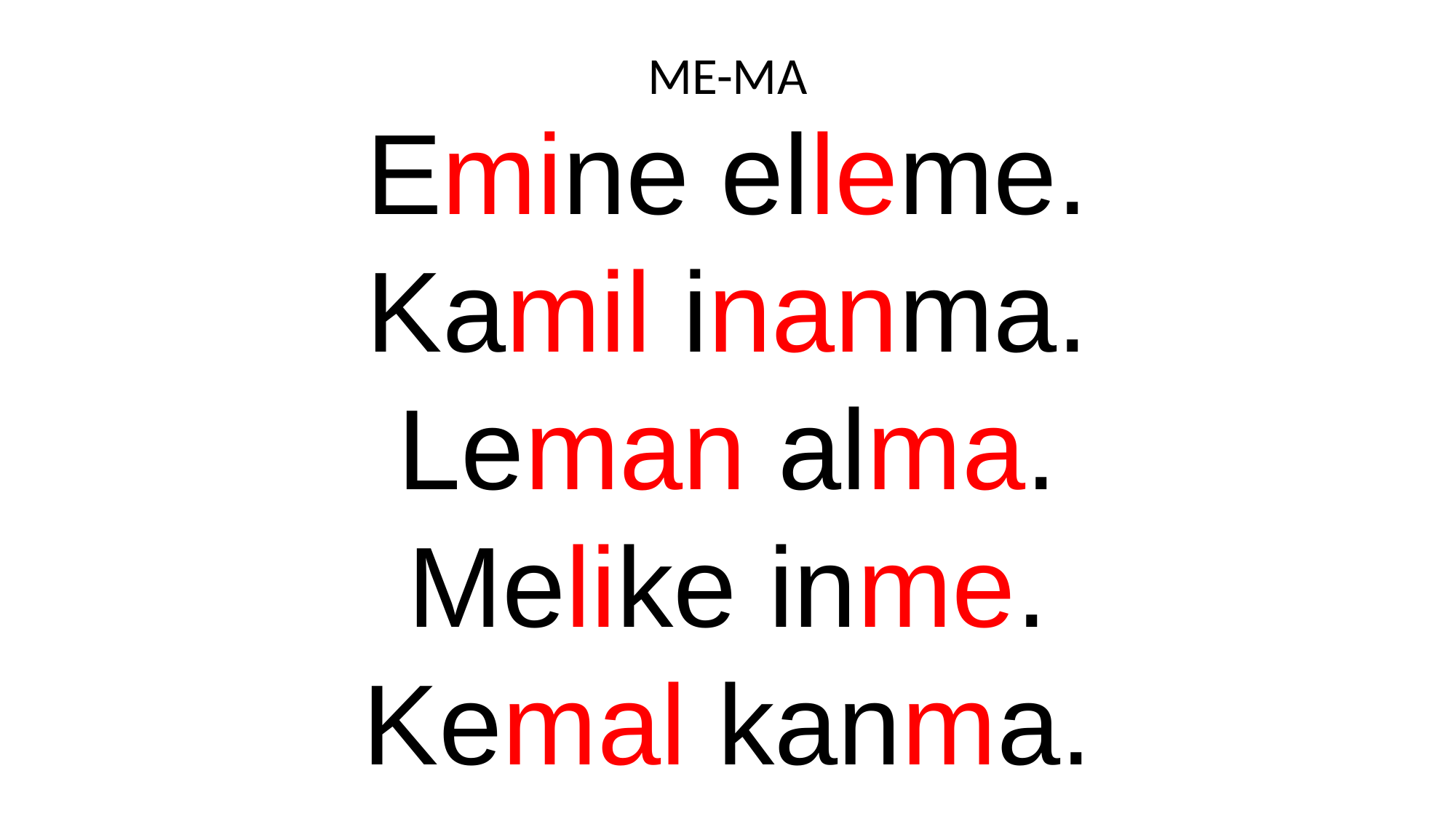

# ME-MA
Emine elleme.
Kamil inanma.
Leman alma.
Melike inme.
Kemal kanma.